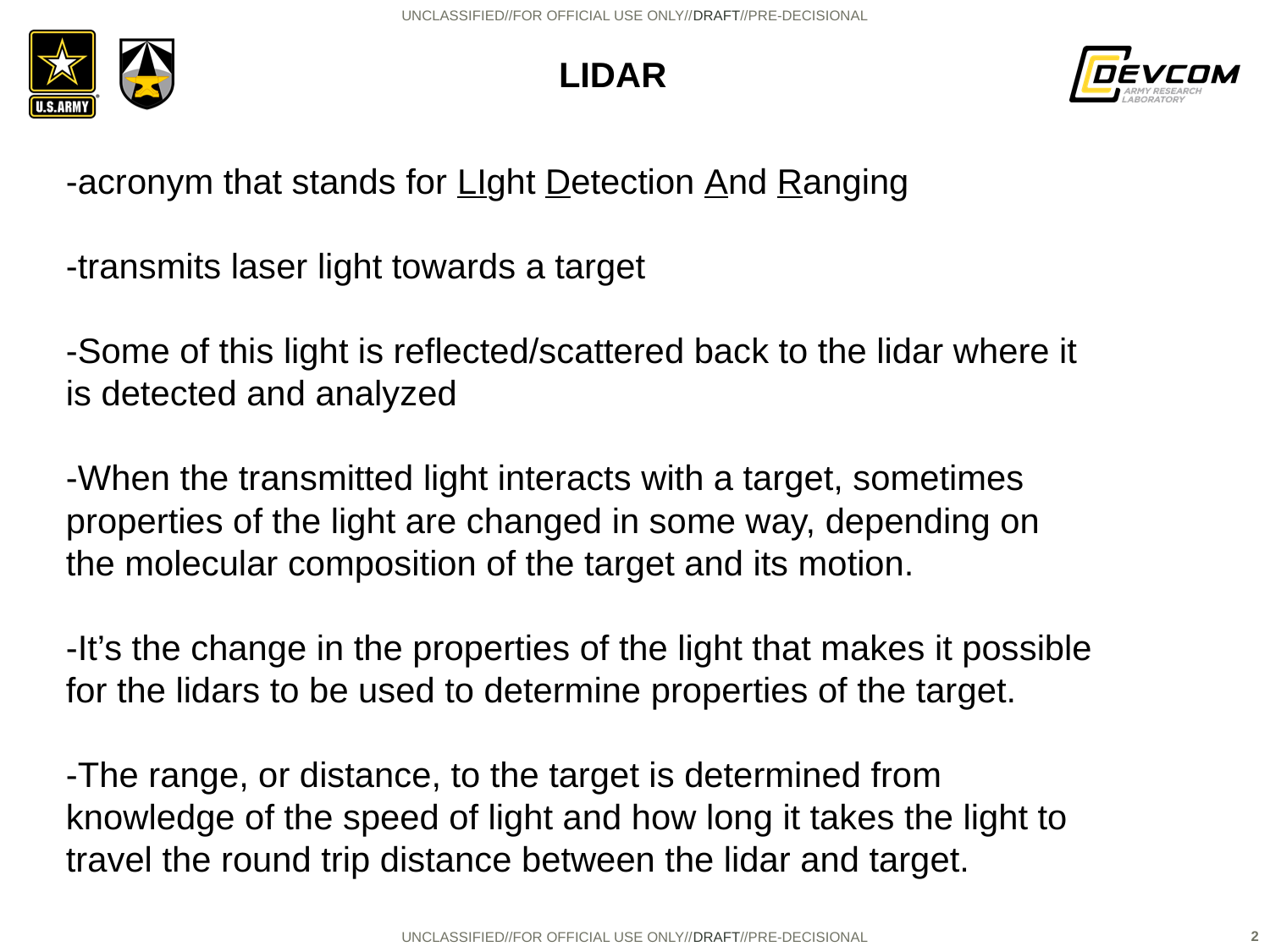

# lidar
-acronym that stands for LIght Detection And Ranging

-transmits laser light towards a target

-Some of this light is reflected/scattered back to the lidar where it
is detected and analyzed

-When the transmitted light interacts with a target, sometimes
properties of the light are changed in some way, depending on
the molecular composition of the target and its motion.

-It’s the change in the properties of the light that makes it possible
for the lidars to be used to determine properties of the target.

-The range, or distance, to the target is determined from
knowledge of the speed of light and how long it takes the light to
travel the round trip distance between the lidar and target.